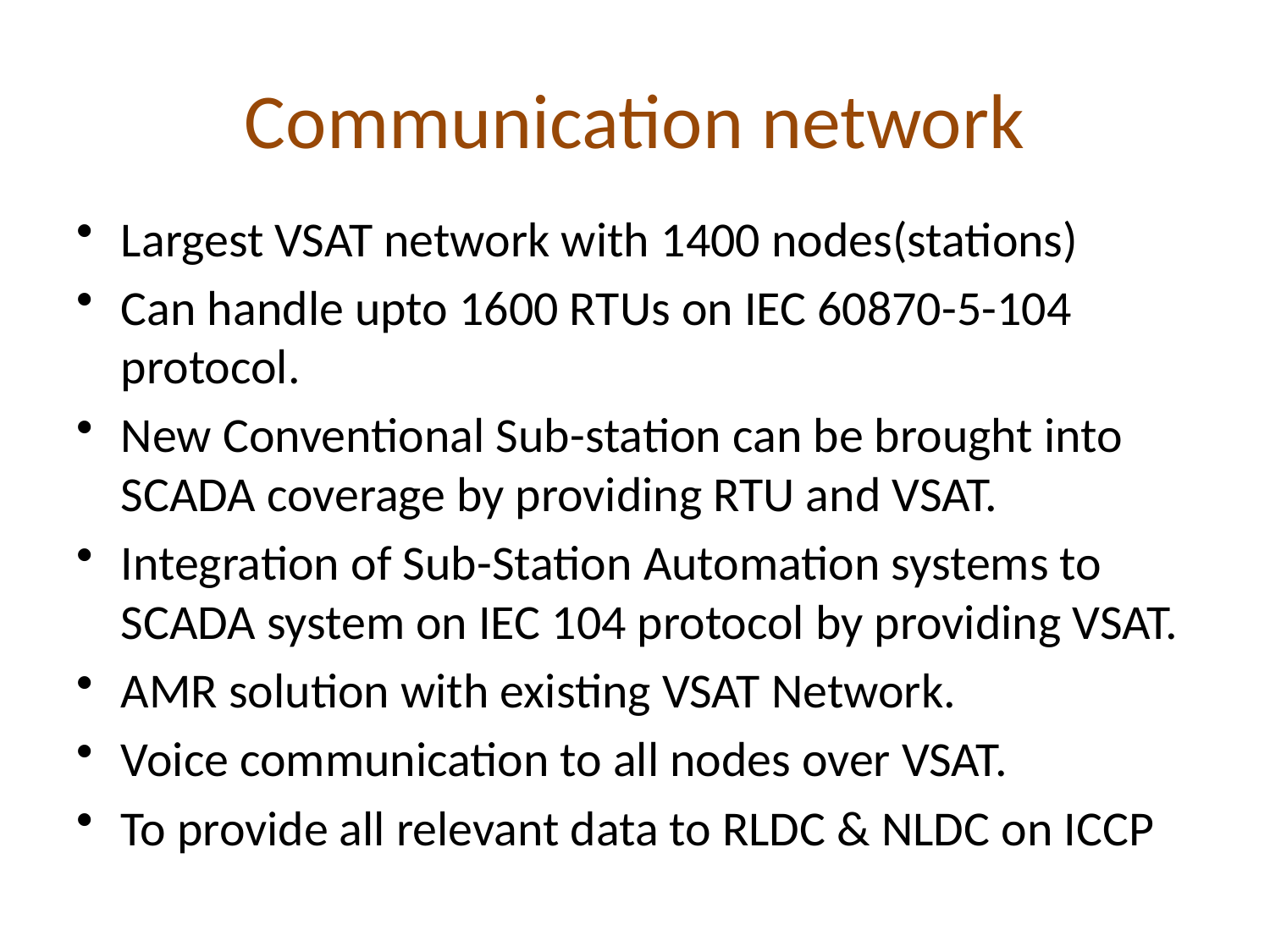

# Communication network
Largest VSAT network with 1400 nodes(stations)
Can handle upto 1600 RTUs on IEC 60870-5-104 protocol.
New Conventional Sub-station can be brought into SCADA coverage by providing RTU and VSAT.
Integration of Sub-Station Automation systems to SCADA system on IEC 104 protocol by providing VSAT.
AMR solution with existing VSAT Network.
Voice communication to all nodes over VSAT.
To provide all relevant data to RLDC & NLDC on ICCP